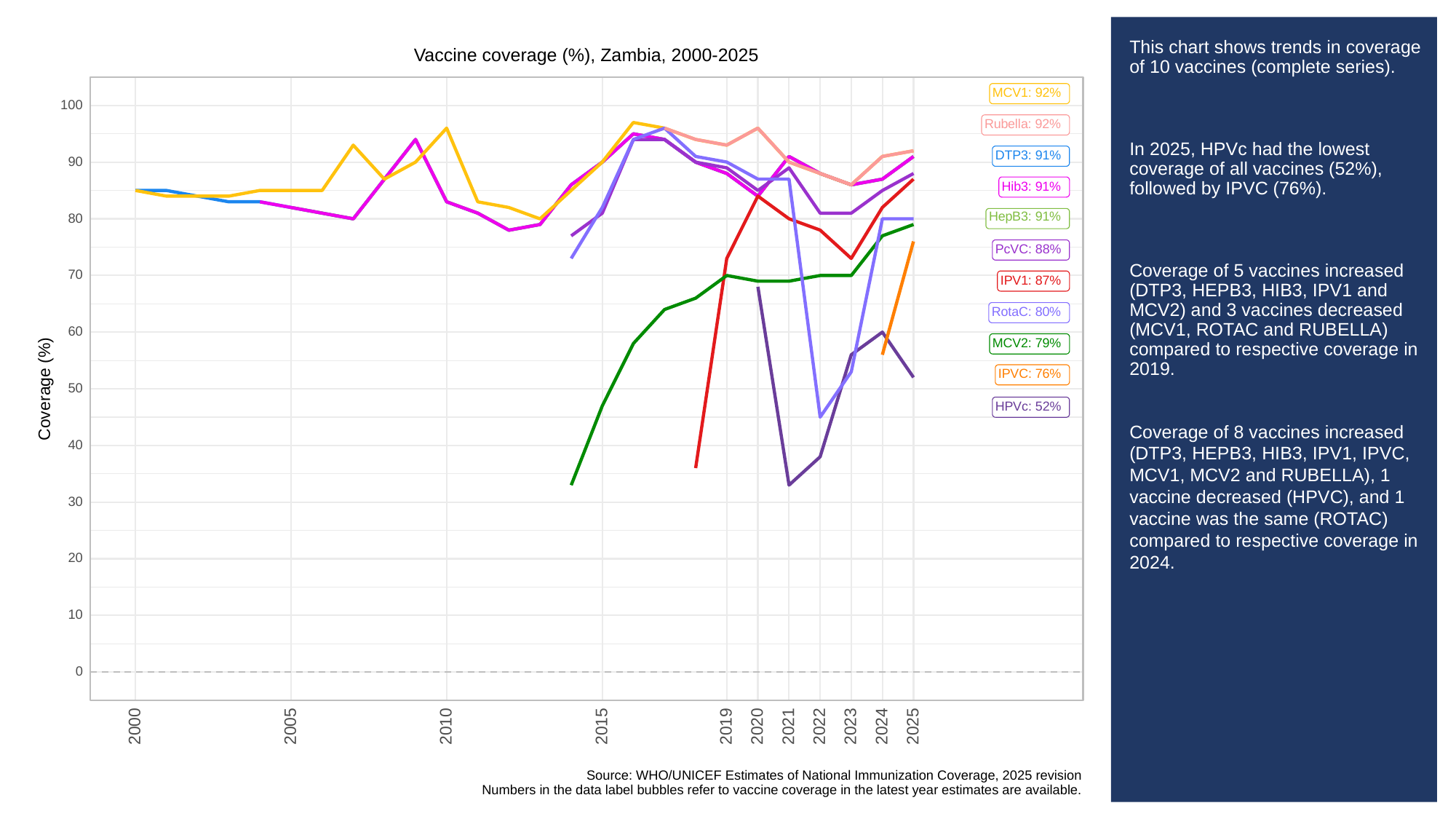

# This chart shows trends in coverage of 10 vaccines (complete series).

In 2025, HPVc had the lowest coverage of all vaccines (52%), followed by IPVC (76%).

Coverage of 5 vaccines increased (DTP3, HEPB3, HIB3, IPV1 and MCV2) and 3 vaccines decreased (MCV1, ROTAC and RUBELLA) compared to respective coverage in 2019.

Coverage of 8 vaccines increased (DTP3, HEPB3, HIB3, IPV1, IPVC, MCV1, MCV2 and RUBELLA), 1 vaccine decreased (HPVC), and 1 vaccine was the same (ROTAC) compared to respective coverage in 2024.

Vaccine coverage (%), Zambia, 2000-2025

MCV1: 92%

100

Rubella: 92%

DTP3: 91%

90

Hib3: 91%

HepB3: 91%
80

PcVC: 88%

70

IPV1: 87%

RotaC: 80%
60

MCV2: 79%

IPVC: 76%

Coverage (%)
50

HPVc: 52%

40

30

20

10

0

2023
2000
2005
2010
2015
2019
2020
2021
2022
2024
2025
Source: WHO/UNICEF Estimates of National Immunization Coverage, 2025 revision
Numbers in the data label bubbles refer to vaccine coverage in the latest year estimates are available.